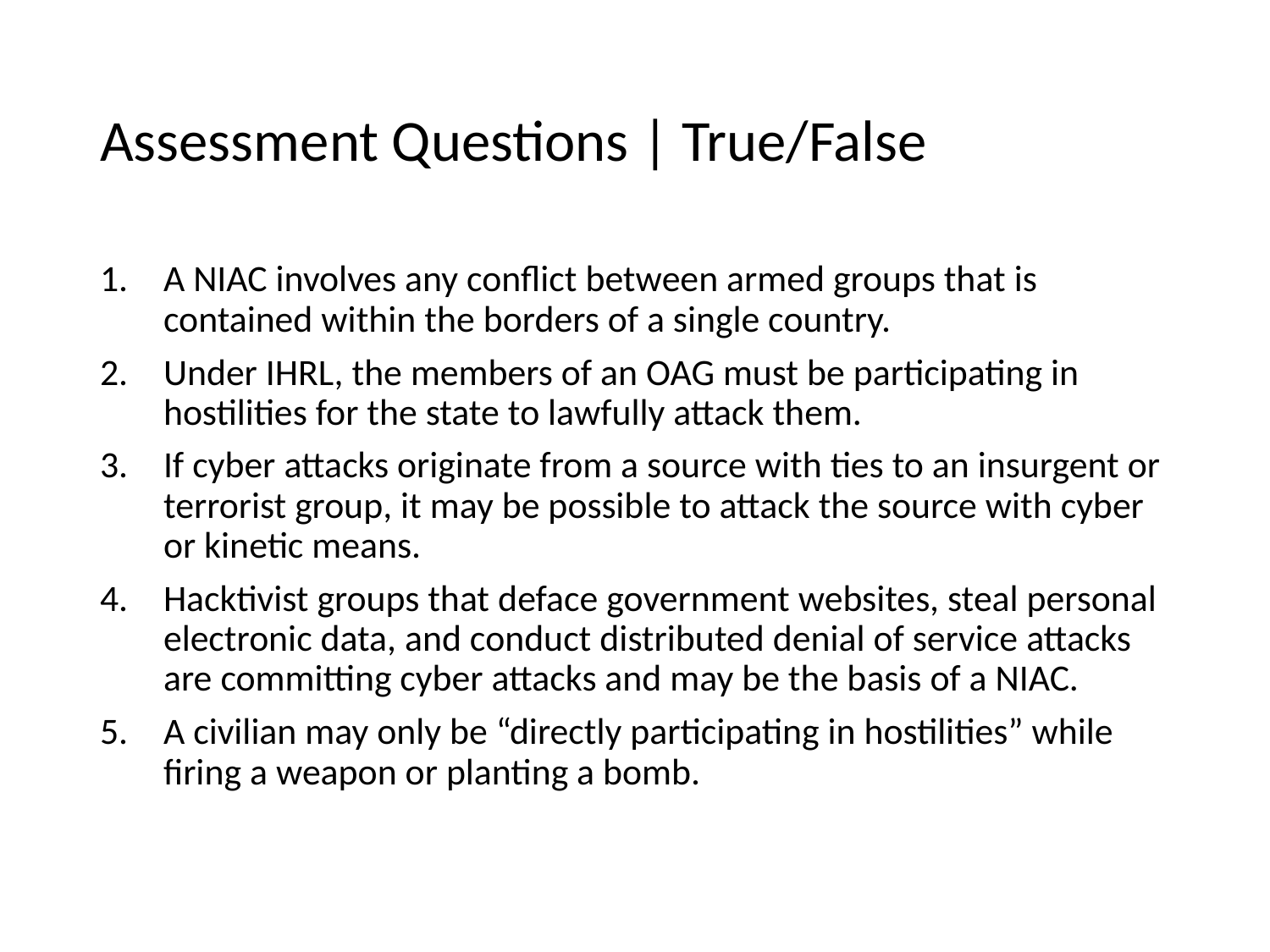

# Assessment Questions | True/False
A NIAC involves any conflict between armed groups that is contained within the borders of a single country.
Under IHRL, the members of an OAG must be participating in hostilities for the state to lawfully attack them.
If cyber attacks originate from a source with ties to an insurgent or terrorist group, it may be possible to attack the source with cyber or kinetic means.
Hacktivist groups that deface government websites, steal personal electronic data, and conduct distributed denial of service attacks are committing cyber attacks and may be the basis of a NIAC.
A civilian may only be “directly participating in hostilities” while firing a weapon or planting a bomb.